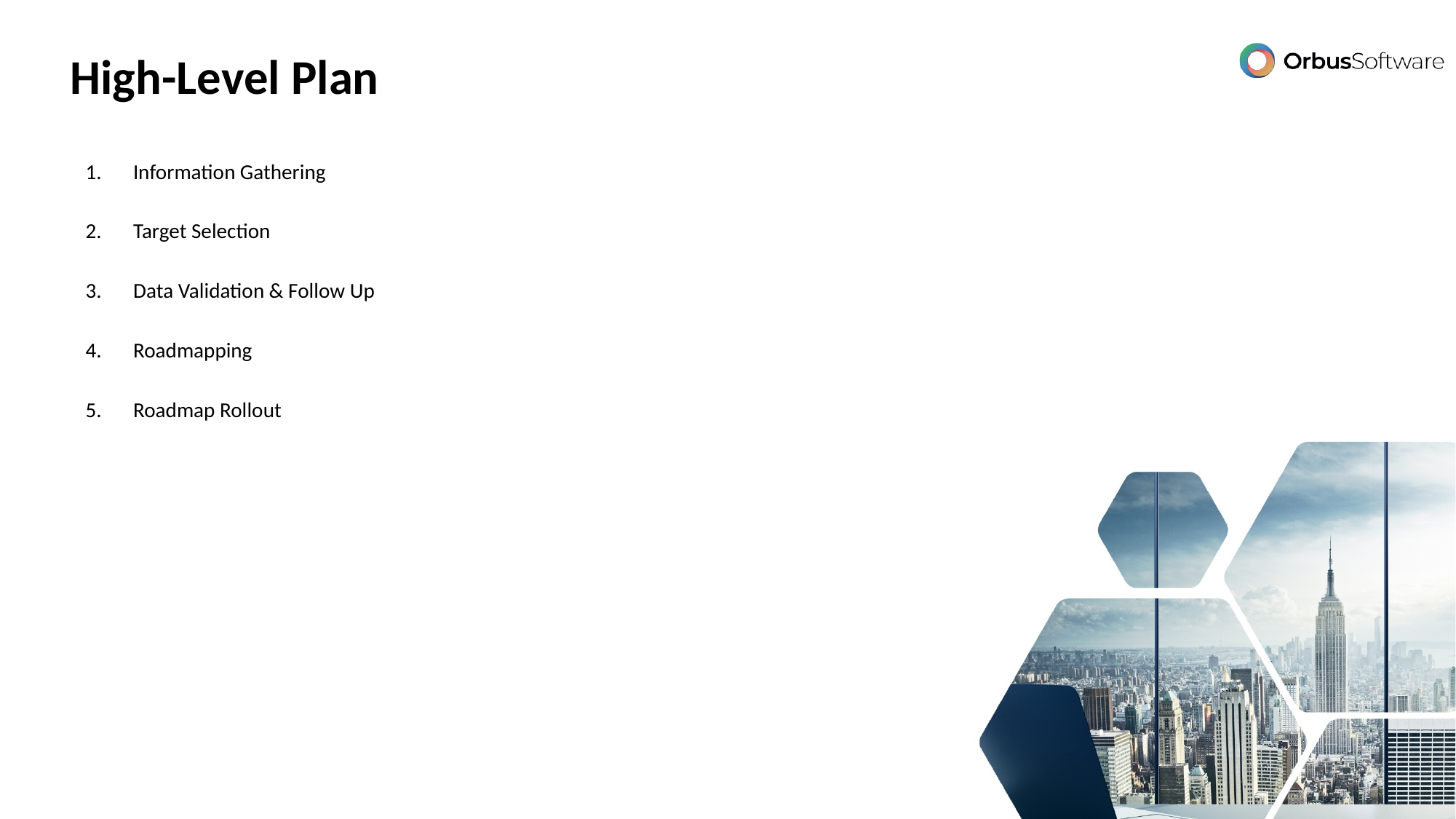

High-Level Plan
Information Gathering

Target Selection

Data Validation & Follow Up

Roadmapping

Roadmap Rollout